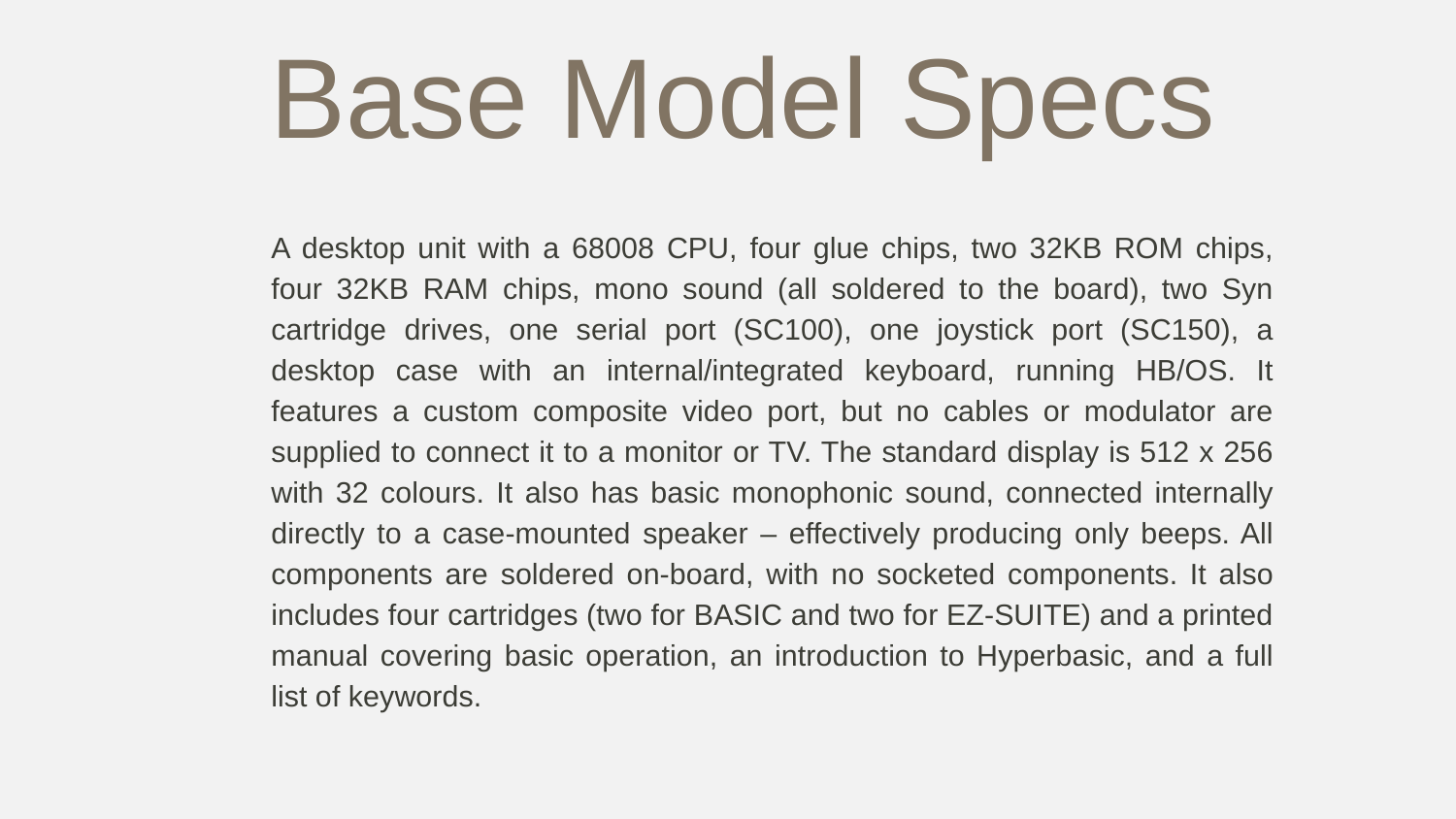

# Base Model Specs
A desktop unit with a 68008 CPU, four glue chips, two 32KB ROM chips, four 32KB RAM chips, mono sound (all soldered to the board), two Syn cartridge drives, one serial port (SC100), one joystick port (SC150), a desktop case with an internal/integrated keyboard, running HB/OS. It features a custom composite video port, but no cables or modulator are supplied to connect it to a monitor or TV. The standard display is 512 x 256 with 32 colours. It also has basic monophonic sound, connected internally directly to a case-mounted speaker – effectively producing only beeps. All components are soldered on-board, with no socketed components. It also includes four cartridges (two for BASIC and two for EZ-SUITE) and a printed manual covering basic operation, an introduction to Hyperbasic, and a full list of keywords.